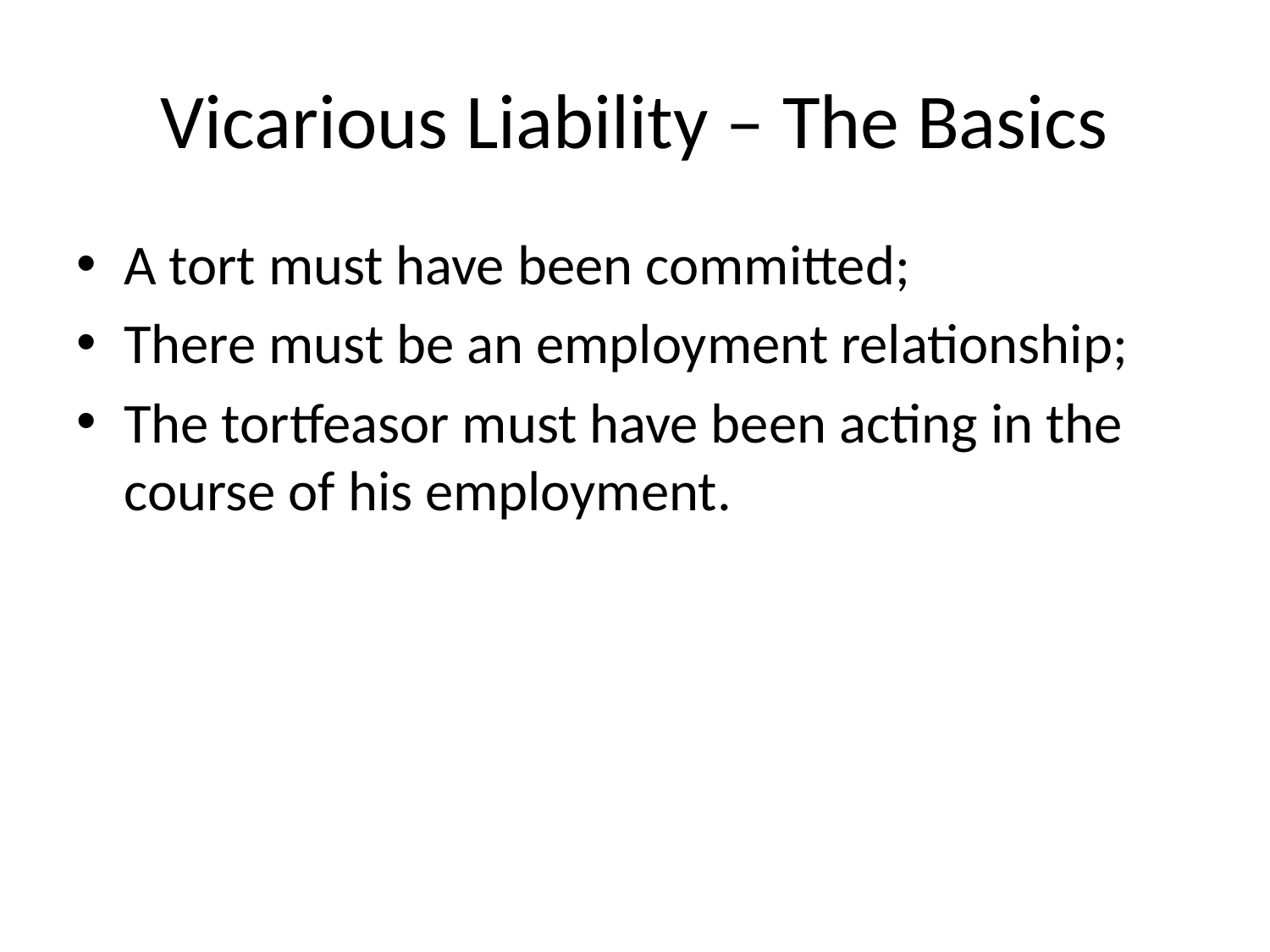

# Vicarious Liability – The Basics
A tort must have been committed;
There must be an employment relationship;
The tortfeasor must have been acting in the course of his employment.